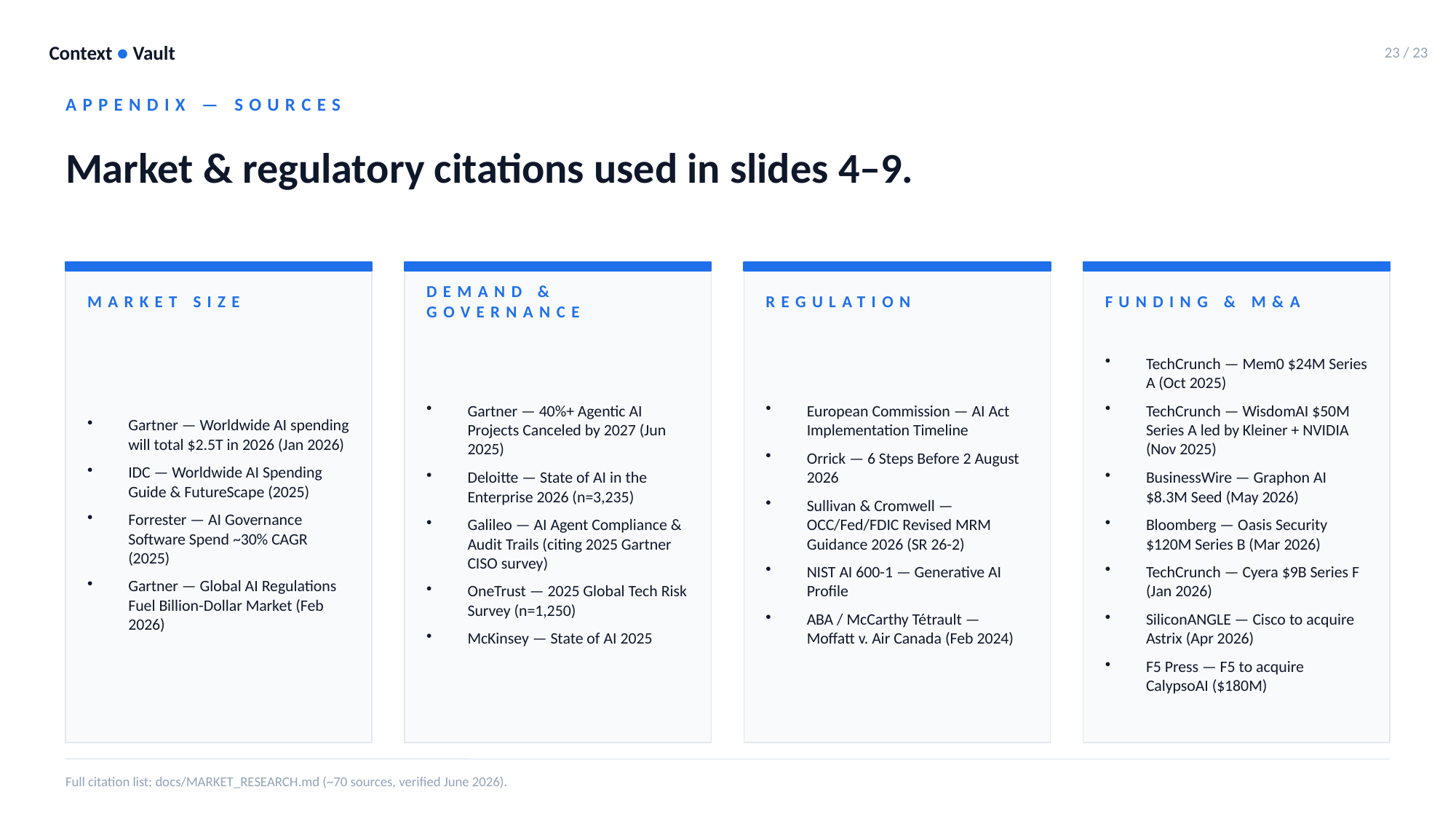

Context ● Vault
23 / 23
APPENDIX — SOURCES
Market & regulatory citations used in slides 4–9.

MARKET SIZE
DEMAND & GOVERNANCE
REGULATION
FUNDING & M&A
Gartner — Worldwide AI spending will total $2.5T in 2026 (Jan 2026)
IDC — Worldwide AI Spending Guide & FutureScape (2025)
Forrester — AI Governance Software Spend ~30% CAGR (2025)
Gartner — Global AI Regulations Fuel Billion-Dollar Market (Feb 2026)
Gartner — 40%+ Agentic AI Projects Canceled by 2027 (Jun 2025)
Deloitte — State of AI in the Enterprise 2026 (n=3,235)
Galileo — AI Agent Compliance & Audit Trails (citing 2025 Gartner CISO survey)
OneTrust — 2025 Global Tech Risk Survey (n=1,250)
McKinsey — State of AI 2025
European Commission — AI Act Implementation Timeline
Orrick — 6 Steps Before 2 August 2026
Sullivan & Cromwell — OCC/Fed/FDIC Revised MRM Guidance 2026 (SR 26-2)
NIST AI 600-1 — Generative AI Profile
ABA / McCarthy Tétrault — Moffatt v. Air Canada (Feb 2024)
TechCrunch — Mem0 $24M Series A (Oct 2025)
TechCrunch — WisdomAI $50M Series A led by Kleiner + NVIDIA (Nov 2025)
BusinessWire — Graphon AI $8.3M Seed (May 2026)
Bloomberg — Oasis Security $120M Series B (Mar 2026)
TechCrunch — Cyera $9B Series F (Jan 2026)
SiliconANGLE — Cisco to acquire Astrix (Apr 2026)
F5 Press — F5 to acquire CalypsoAI ($180M)

Full citation list: docs/MARKET_RESEARCH.md (~70 sources, verified June 2026).